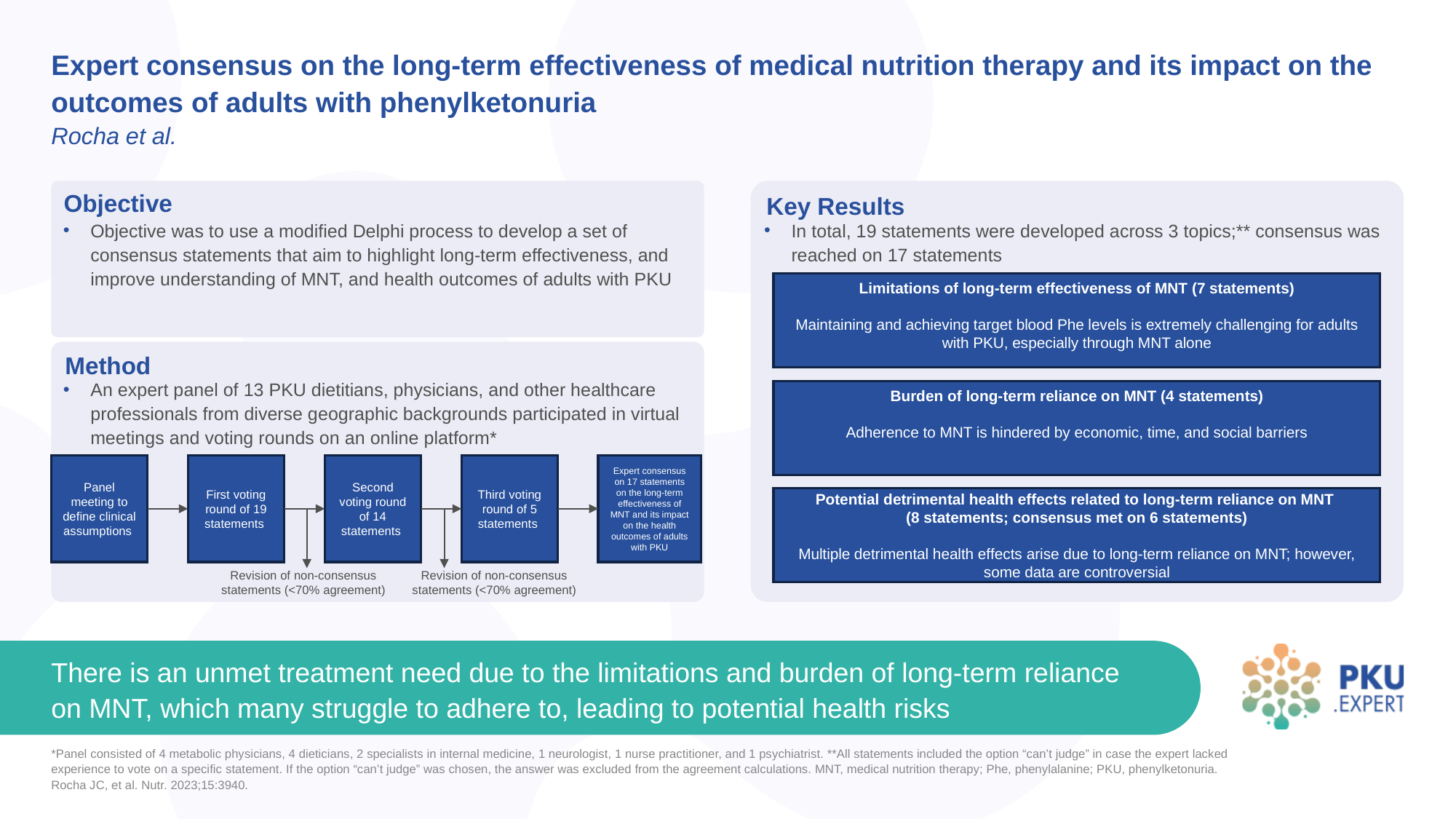

# Expert consensus on the long-term effectiveness of medical nutrition therapy and its impact on the outcomes of adults with phenylketonuria Rocha et al.
Objective was to use a modified Delphi process to develop a set of consensus statements that aim to highlight long-term effectiveness, and improve understanding of MNT, and health outcomes of adults with PKU

In total, 19 statements were developed across 3 topics;** consensus was reached on 17 statements

Limitations of long-term effectiveness of MNT (7 statements)

Maintaining and achieving target blood Phe levels is extremely challenging for adults with PKU, especially through MNT alone
An expert panel of 13 PKU dietitians, physicians, and other healthcare professionals from diverse geographic backgrounds participated in virtual meetings and voting rounds on an online platform*

Burden of long-term reliance on MNT (4 statements)

Adherence to MNT is hindered by economic, time, and social barriers
Panel meeting to define clinical assumptions
First voting round of 19 statements
Second voting round of 14 statements
Third voting round of 5 statements
Expert consensus on 17 statements on the long-term effectiveness of MNT and its impact on the health outcomes of adults with PKU
Revision of non-consensus statements (<70% agreement)
Revision of non-consensus statements (<70% agreement)
Potential detrimental health effects related to long-term reliance on MNT
(8 statements; consensus met on 6 statements)

Multiple detrimental health effects arise due to long-term reliance on MNT; however, some data are controversial
There is an unmet treatment need due to the limitations and burden of long-term reliance on MNT, which many struggle to adhere to, leading to potential health risks
*Panel consisted of 4 metabolic physicians, 4 dieticians, 2 specialists in internal medicine, 1 neurologist, 1 nurse practitioner, and 1 psychiatrist. **All statements included the option “can’t judge” in case the expert lacked experience to vote on a specific statement. If the option “can’t judge” was chosen, the answer was excluded from the agreement calculations. MNT, medical nutrition therapy; Phe, phenylalanine; PKU, phenylketonuria.
Rocha JC, et al. Nutr. 2023;15:3940.